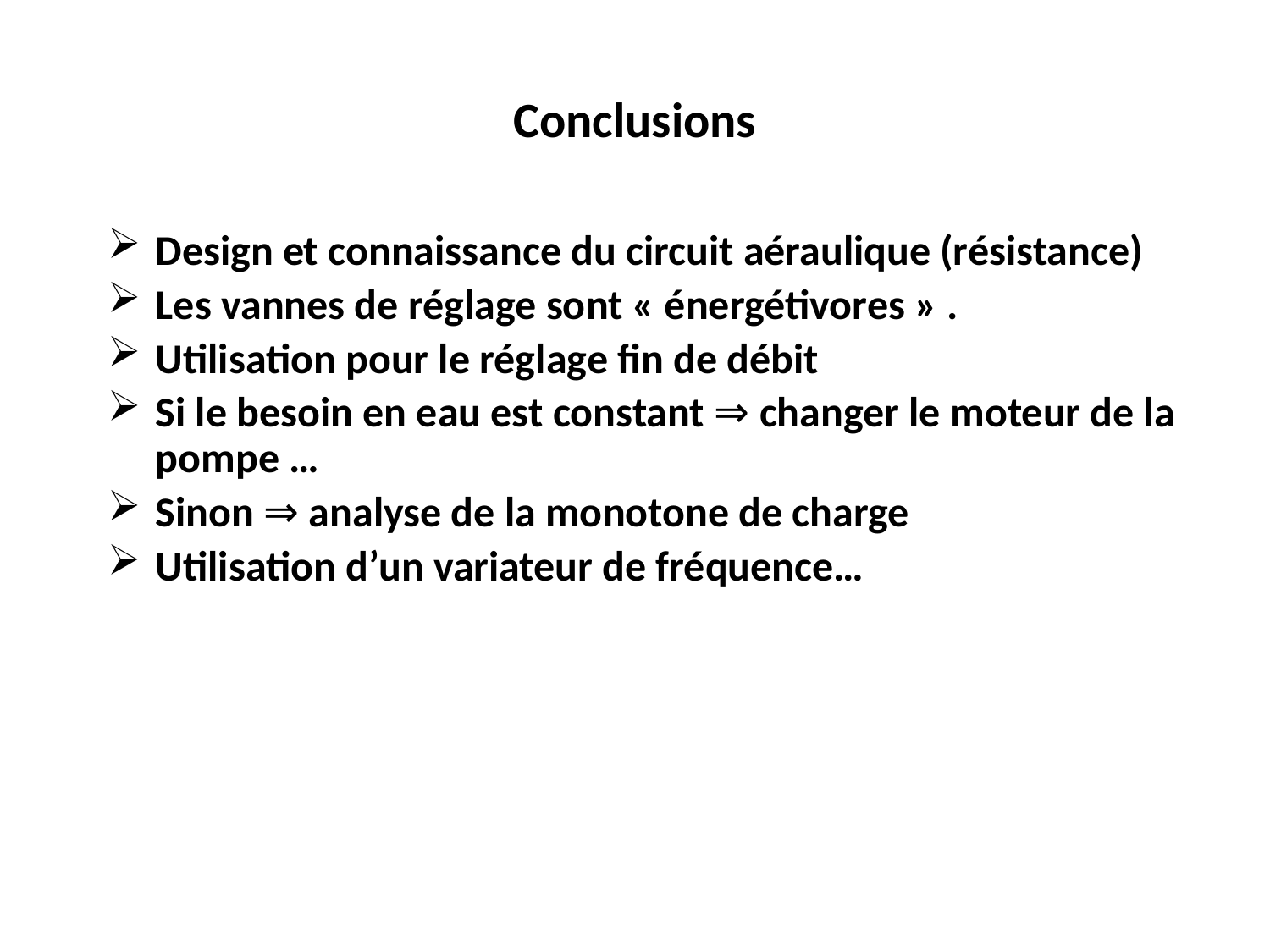

# Conclusions
Design et connaissance du circuit aéraulique (résistance)
Les vannes de réglage sont « énergétivores » .
Utilisation pour le réglage fin de débit
Si le besoin en eau est constant ⇒ changer le moteur de la pompe …
Sinon ⇒ analyse de la monotone de charge
Utilisation d’un variateur de fréquence…